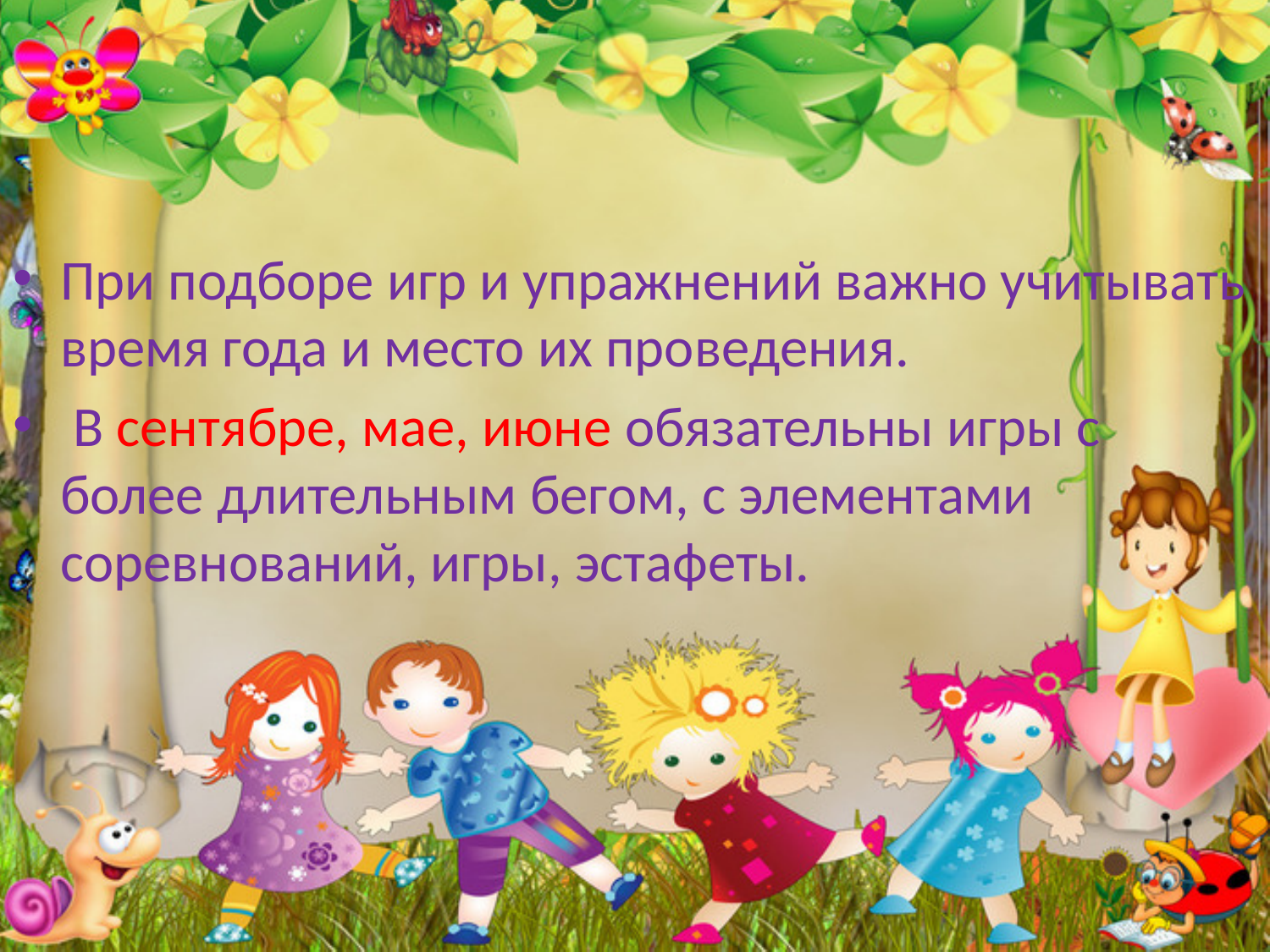

При подборе игр и упражнений важно учитывать время года и место их проведения.
 В сентябре, мае, июне обязательны игры с более длительным бегом, с элементами соревнований, игры, эстафеты.
#